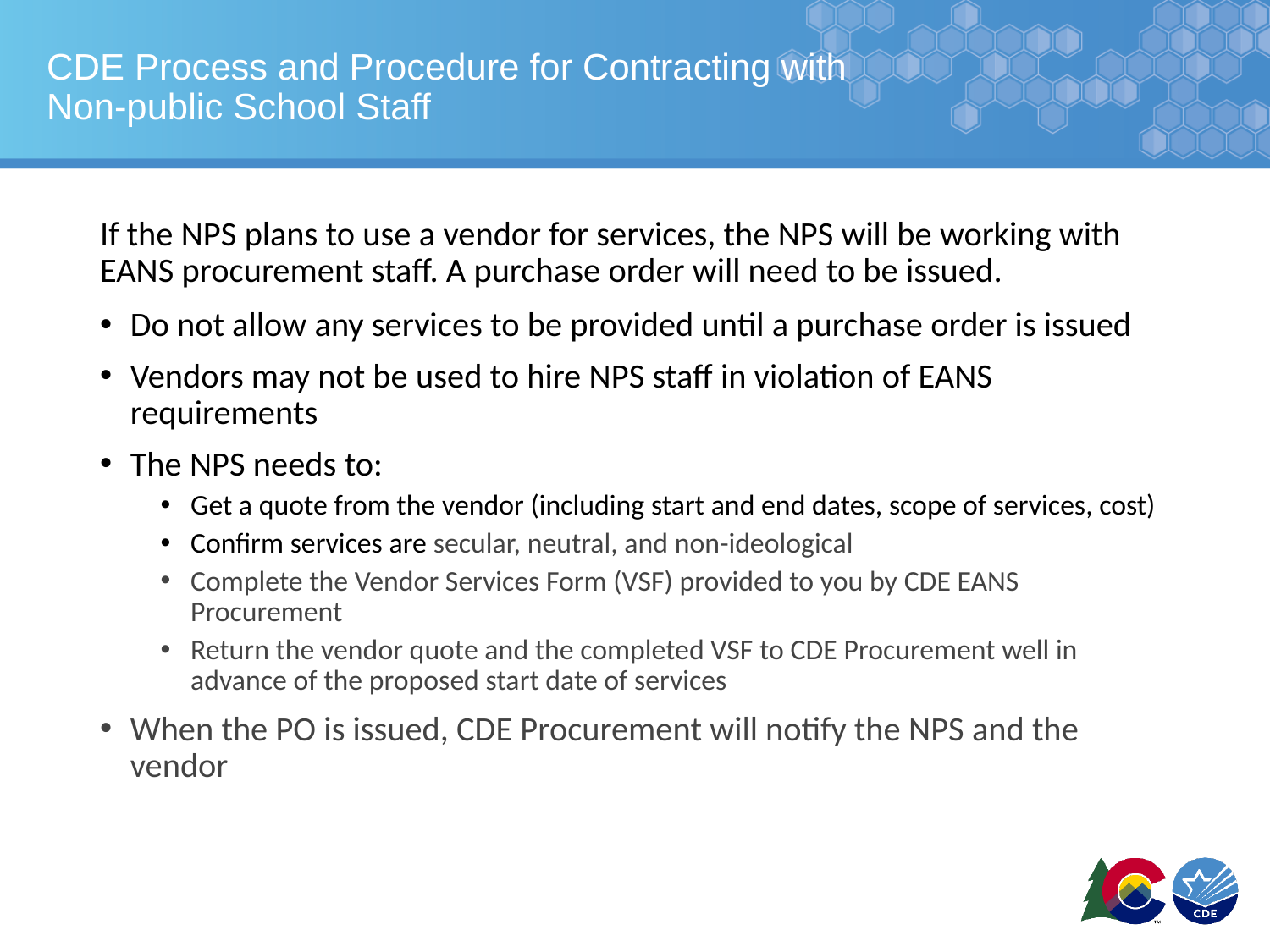

# CDE Process and Procedure for Contracting with Non-public School Staff
If the NPS plans to use a vendor for services, the NPS will be working with EANS procurement staff. A purchase order will need to be issued.
Do not allow any services to be provided until a purchase order is issued
Vendors may not be used to hire NPS staff in violation of EANS requirements
The NPS needs to:
Get a quote from the vendor (including start and end dates, scope of services, cost)
Confirm services are secular, neutral, and non-ideological
Complete the Vendor Services Form (VSF) provided to you by CDE EANS Procurement
Return the vendor quote and the completed VSF to CDE Procurement well in advance of the proposed start date of services
When the PO is issued, CDE Procurement will notify the NPS and the vendor